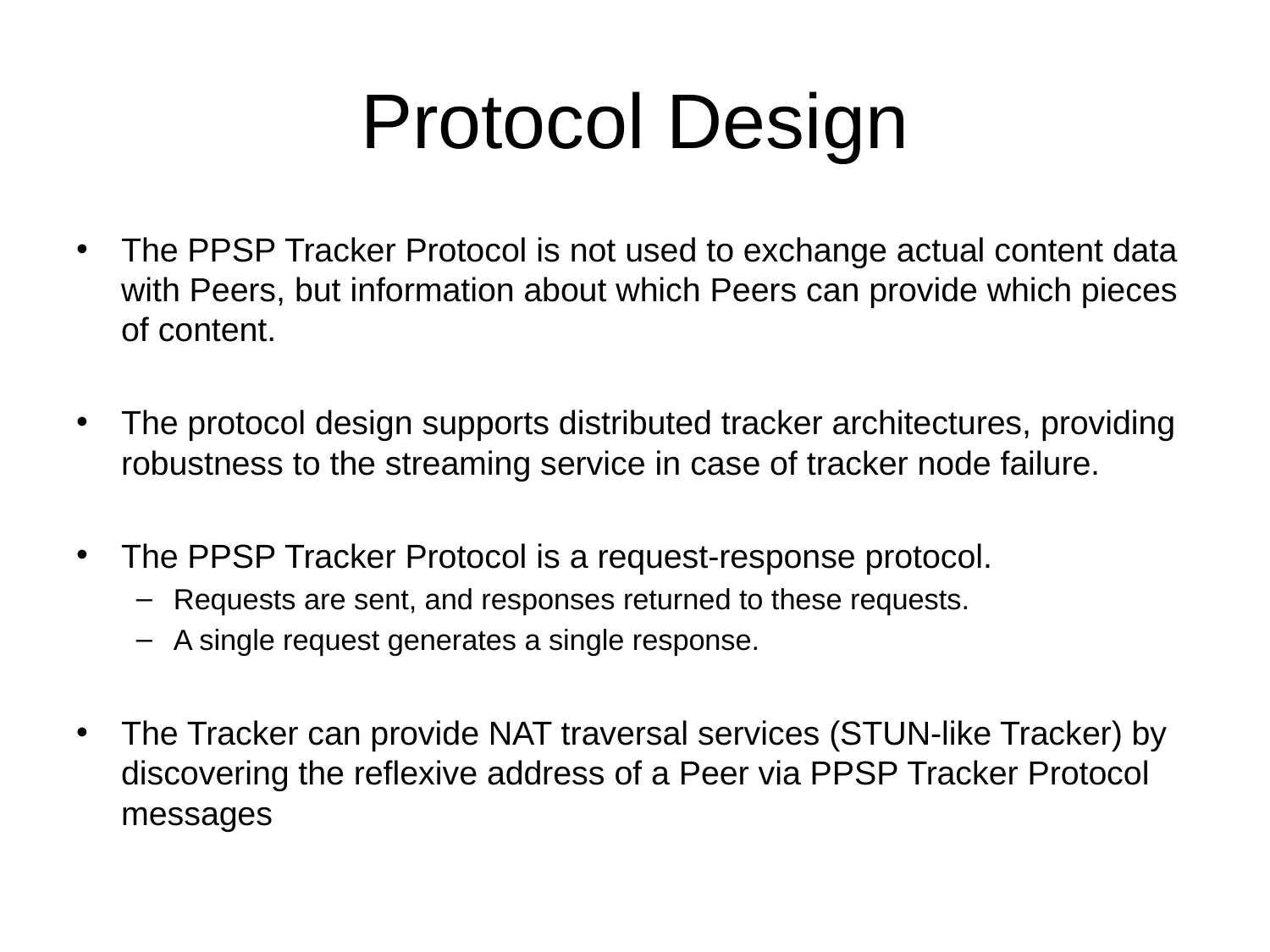

# Protocol Design
The PPSP Tracker Protocol is not used to exchange actual content data with Peers, but information about which Peers can provide which pieces of content.

The protocol design supports distributed tracker architectures, providing robustness to the streaming service in case of tracker node failure.

The PPSP Tracker Protocol is a request-response protocol.
Requests are sent, and responses returned to these requests.
A single request generates a single response.

The Tracker can provide NAT traversal services (STUN-like Tracker) by discovering the reflexive address of a Peer via PPSP Tracker Protocol messages